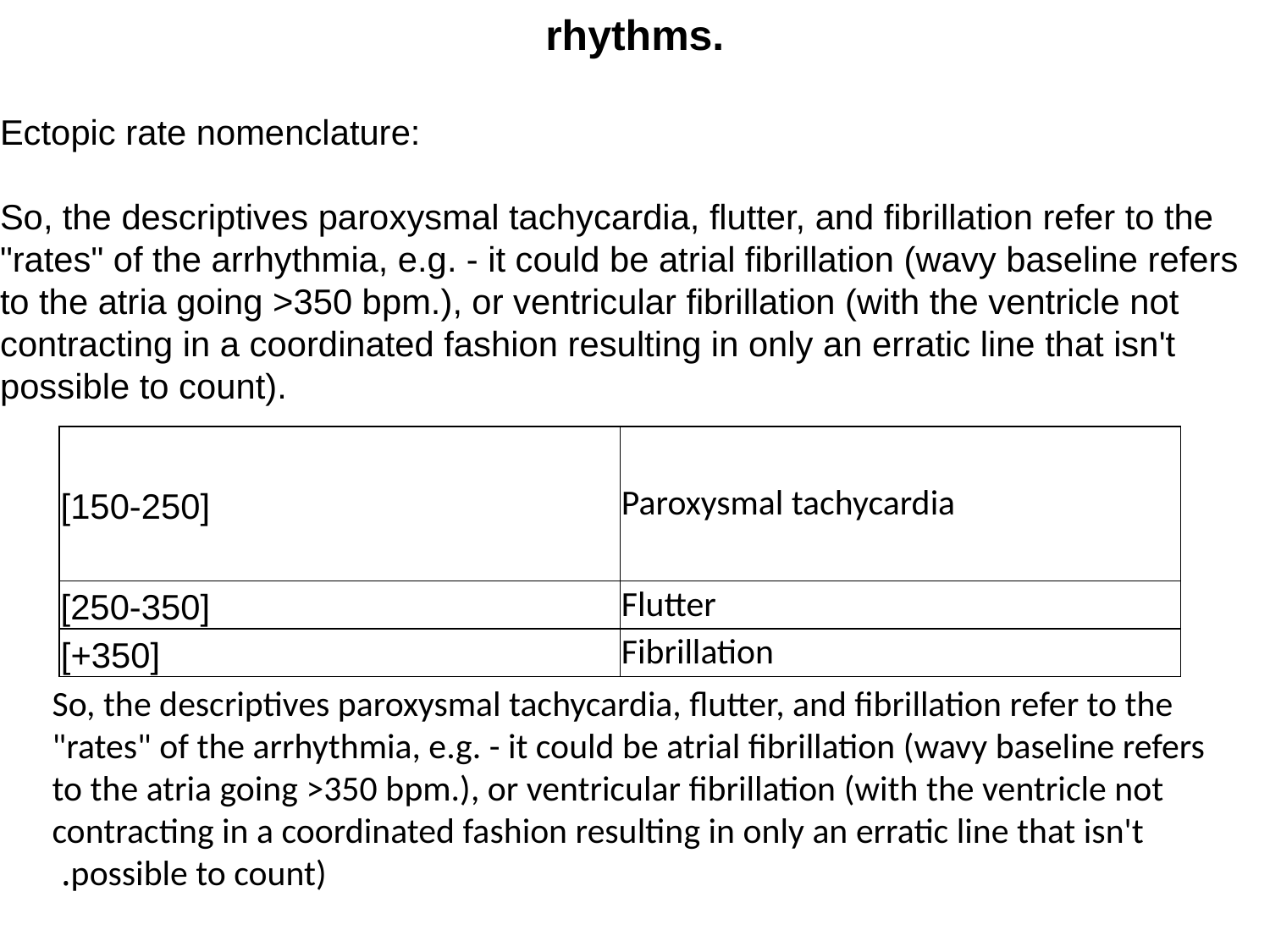

rhythms.

Ectopic rate nomenclature:

So, the descriptives paroxysmal tachycardia, flutter, and fibrillation refer to the "rates" of the arrhythmia, e.g. - it could be atrial fibrillation (wavy baseline refers to the atria going >350 bpm.), or ventricular fibrillation (with the ventricle not contracting in a coordinated fashion resulting in only an erratic line that isn't possible to count).
| [150-250] | Paroxysmal tachycardia |
| --- | --- |
| [250-350] | Flutter |
| [350+] | Fibrillation |
So, the descriptives paroxysmal tachycardia, flutter, and fibrillation refer to the "rates" of the arrhythmia, e.g. - it could be atrial fibrillation (wavy baseline refers to the atria going >350 bpm.), or ventricular fibrillation (with the ventricle not contracting in a coordinated fashion resulting in only an erratic line that isn't possible to count).